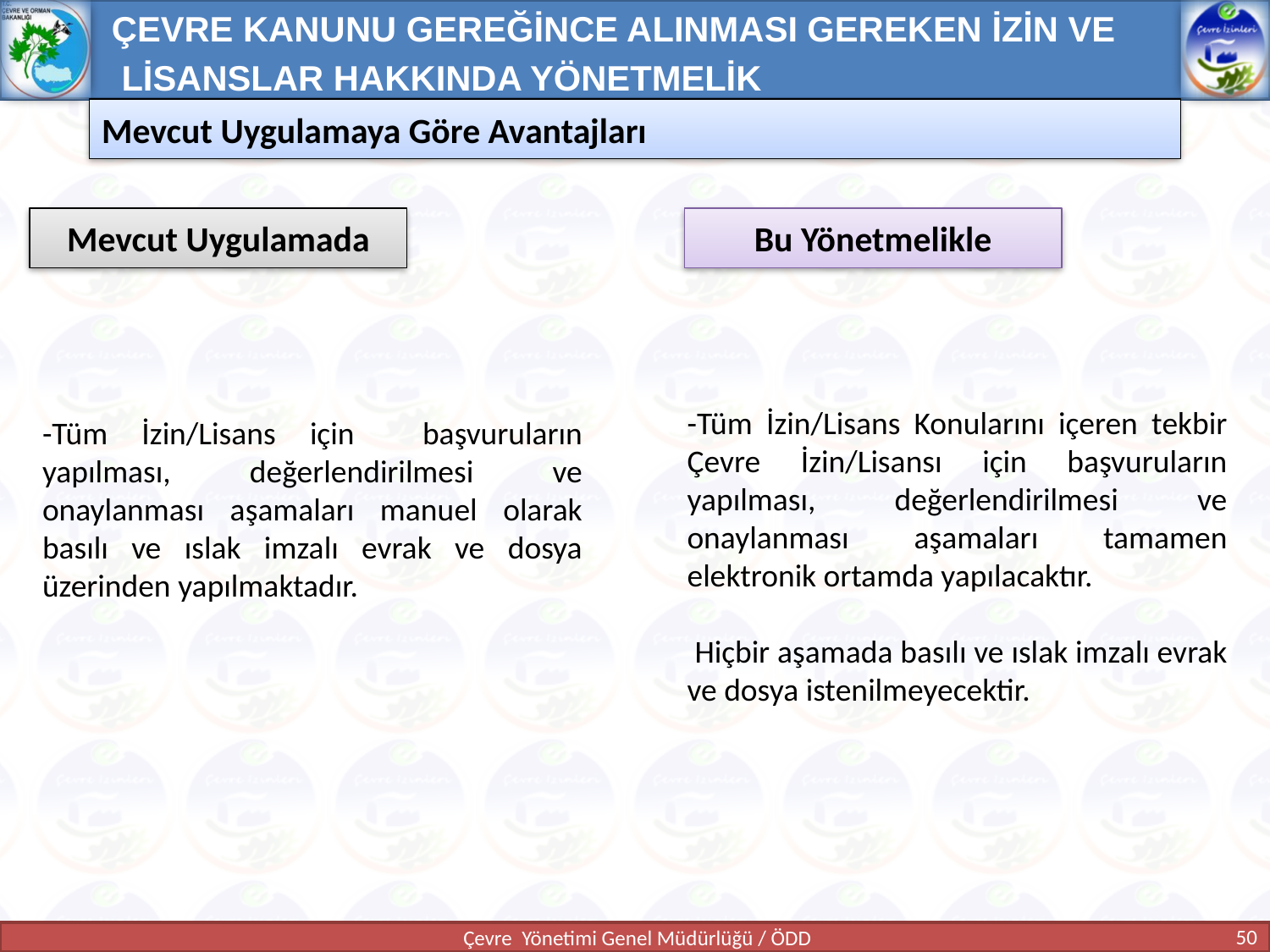

ÇEVRE KANUNU GEREĞİNCE ALINMASI GEREKEN İZİN VE
 LİSANSLAR HAKKINDA YÖNETMELİK
Mevcut Uygulamaya Göre Avantajları
Mevcut Uygulamada
Bu Yönetmelikle
-Tüm İzin/Lisans Konularını içeren tekbir Çevre İzin/Lisansı için başvuruların yapılması, değerlendirilmesi ve onaylanması aşamaları tamamen elektronik ortamda yapılacaktır.

 Hiçbir aşamada basılı ve ıslak imzalı evrak ve dosya istenilmeyecektir.
-Tüm İzin/Lisans için  başvuruların yapılması, değerlendirilmesi ve onaylanması aşamaları manuel olarak basılı ve ıslak imzalı evrak ve dosya üzerinden yapılmaktadır.

50
Çevre  Yönetimi Genel Müdürlüğü / ÖDD